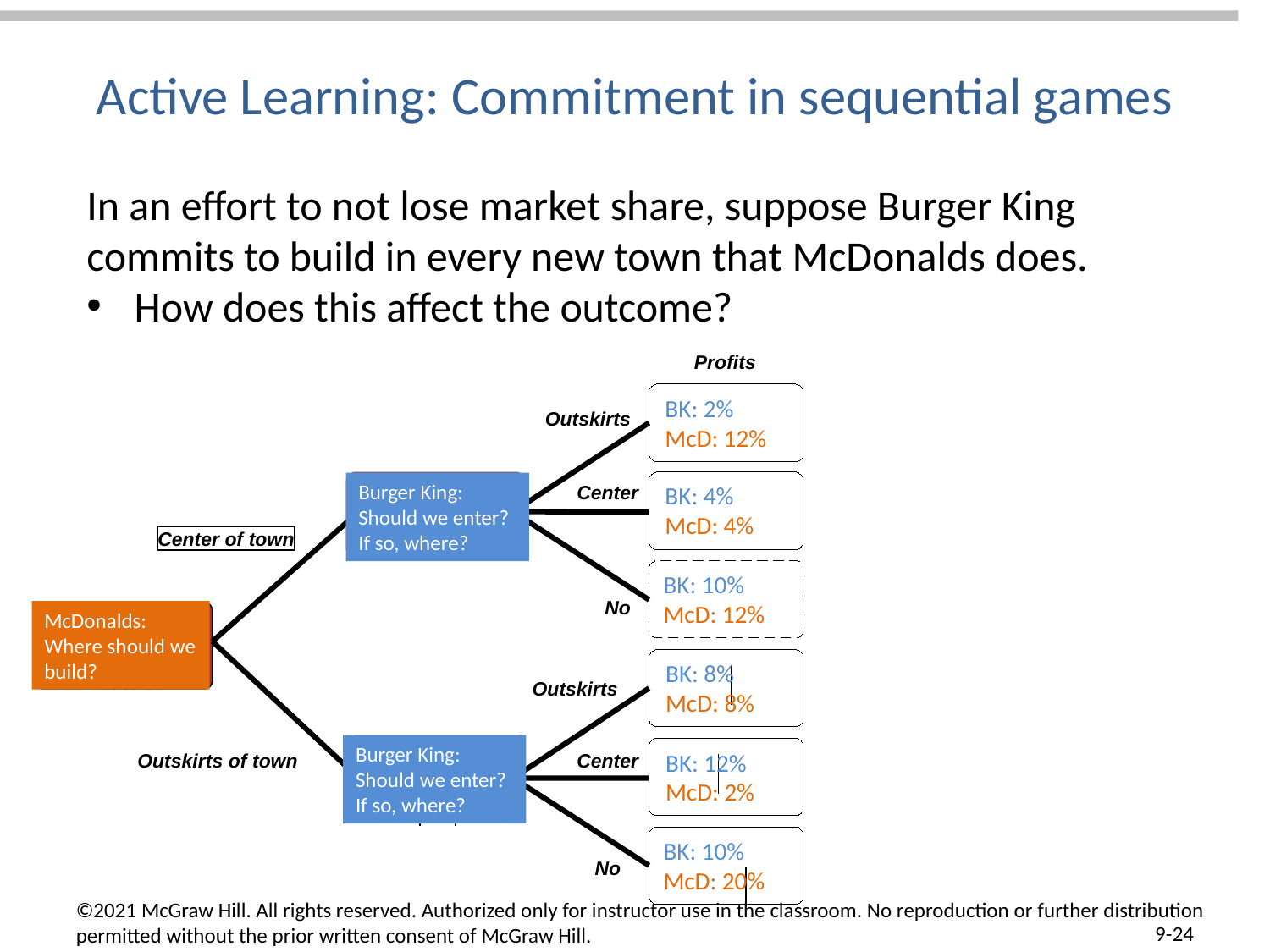

# Active Learning: Commitment in sequential games
In an effort to not lose market share, suppose Burger King commits to build in every new town that McDonalds does.
How does this affect the outcome?
Profits

B
u
rg
e
r
K
i
n
g
:
S
h
o
u
l
d
w
e
e
n
t
e
r
?

I
f
s
o
,
 w
h
e
r
e
?
Center of town

Bu
g
e
r
K
i
n
g
:

S
h
o
u
l

w
e
e

t
e
r
?

I
f
s
o

 w
h
e

e
?

BK: 2%
McD: 12%
Outskirts

Burger King: Should we enter? If so, where?
BK: 4%
McD: 4%
Center

BK: 10%
McD: 12%
No
McDonalds: Where should we build?
BK: 8%
McD: 8%
Outskirts
Burger King: Should we enter? If so, where?

BK: 12%
McD: 2%
Outskirts of town
Center

BK: 10%
McD: 20%
No